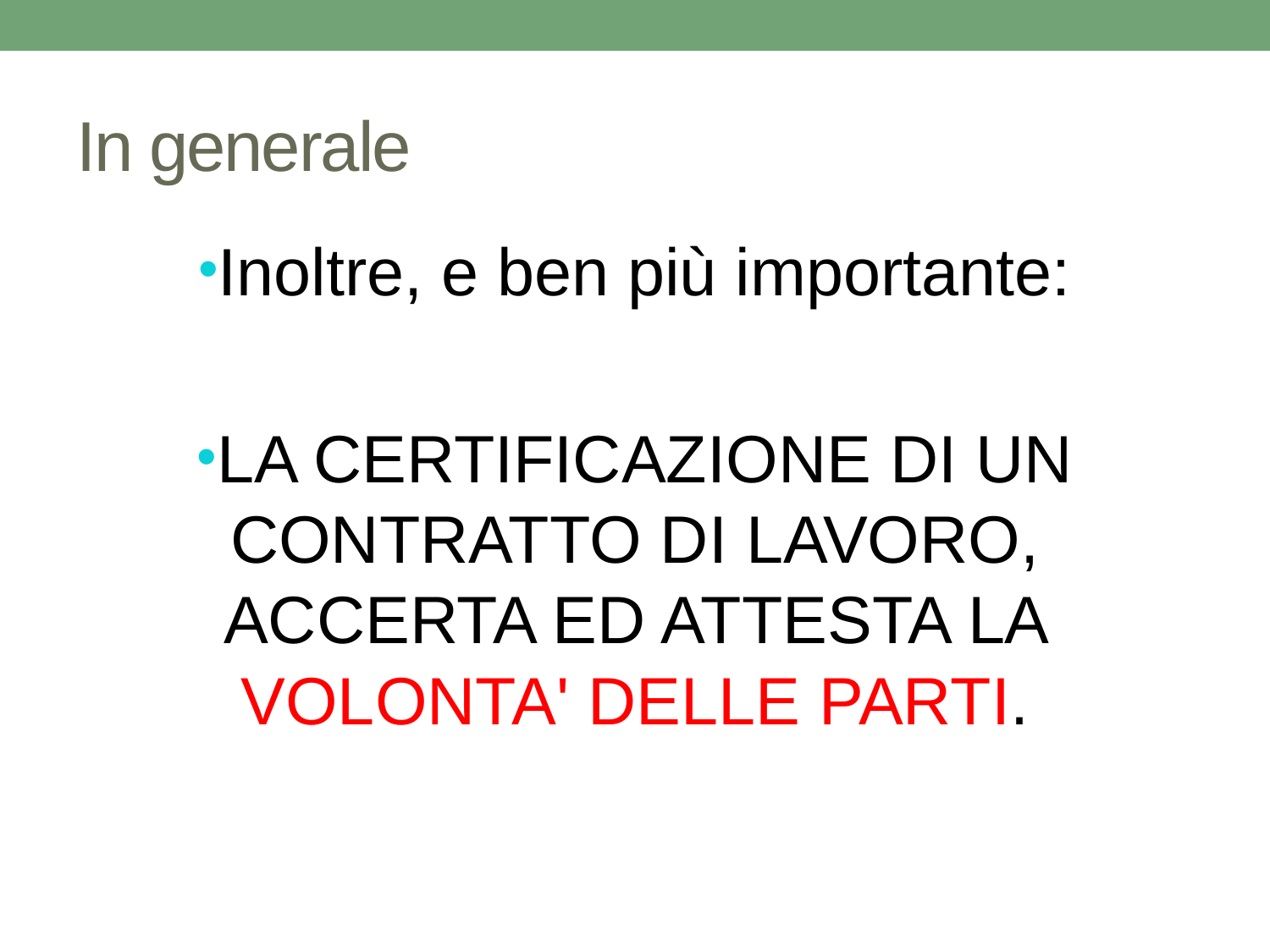

# In generale
Inoltre, e ben più importante:

LA CERTIFICAZIONE DI UN CONTRATTO DI LAVORO, ACCERTA ED ATTESTA LA VOLONTA' DELLE PARTI.